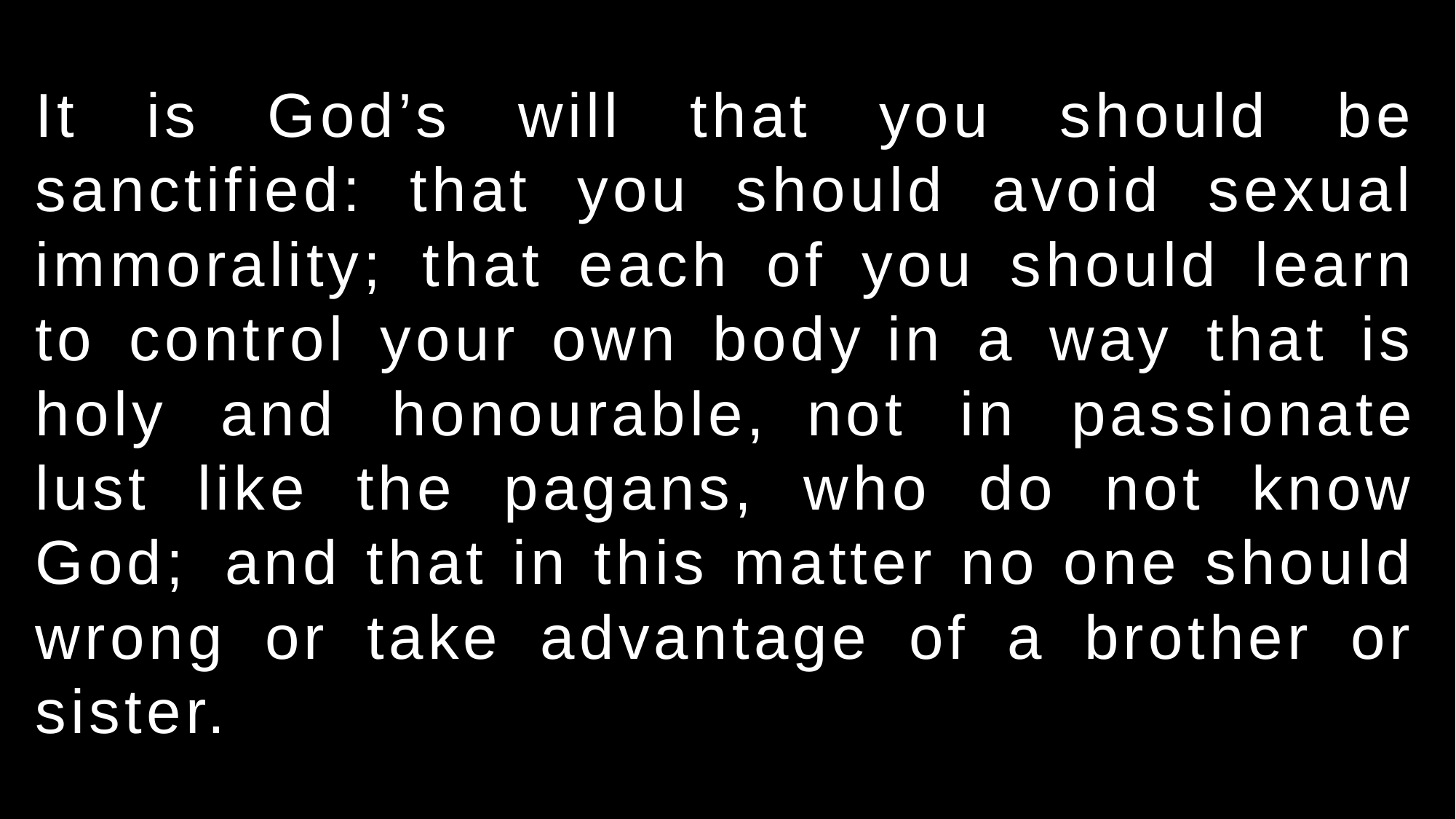

It is God’s will that you should be sanctified: that you should avoid sexual immorality;  that each of you should learn to control your own body in a way that is holy and honourable,  not in passionate lust like the pagans, who do not know God;  and that in this matter no one should wrong or take advantage of a brother or sister.